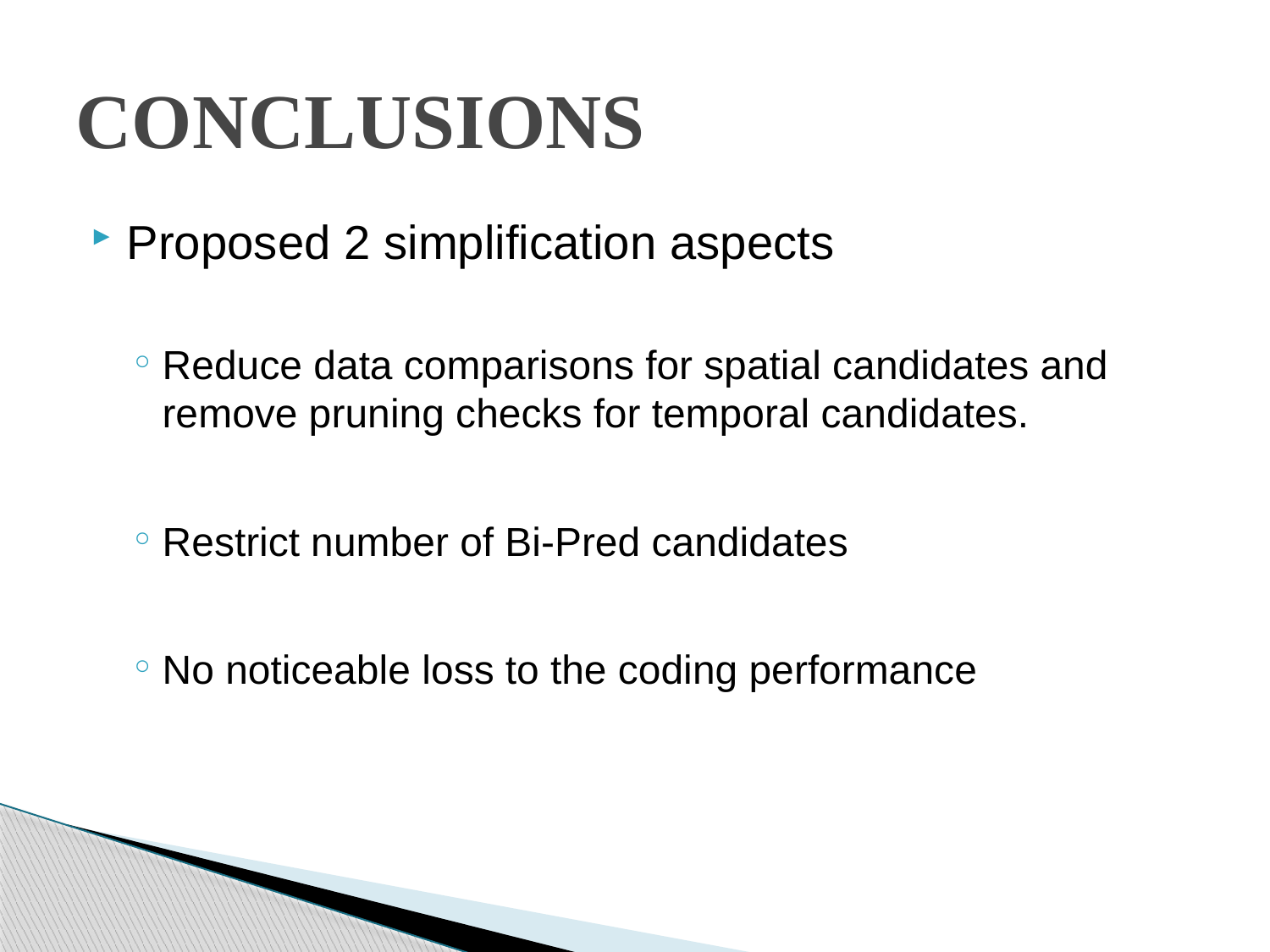

# CONCLUSIONS
Proposed 2 simplification aspects

Reduce data comparisons for spatial candidates and remove pruning checks for temporal candidates.

Restrict number of Bi-Pred candidates

No noticeable loss to the coding performance